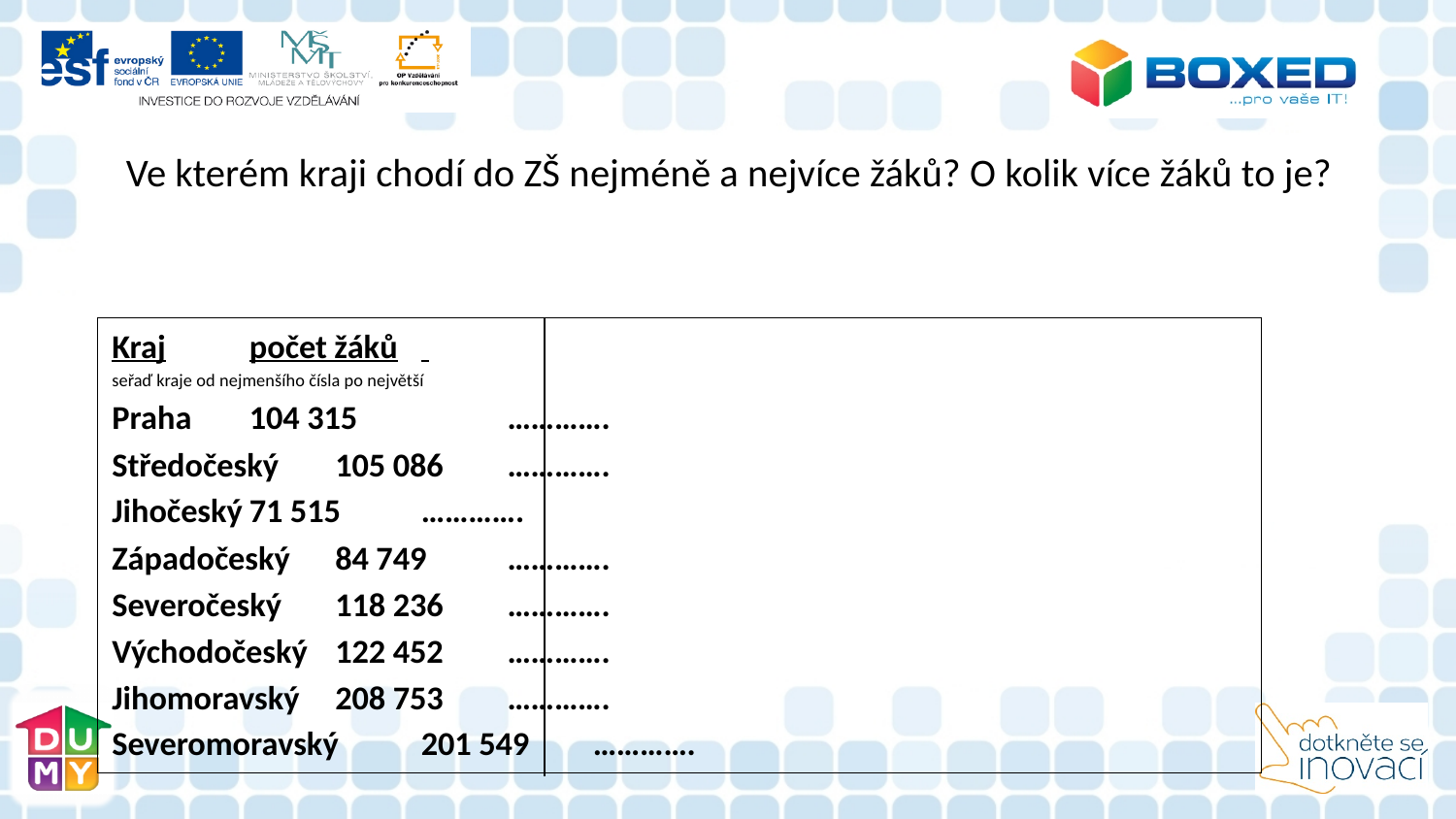

# Ve kterém kraji chodí do ZŠ nejméně a nejvíce žáků? O kolik více žáků to je?
Kraj			počet žáků
seřaď kraje od nejmenšího čísla po největší
Praha		104 315	 	………….
Středočeský	105 086		………….
Jihočeský		71 515		………….
Západočeský	84 749		………….
Severočeský	118 236		………….
Východočeský	122 452		………….
Jihomoravský	208 753		………….
Severomoravský	201 549		………….